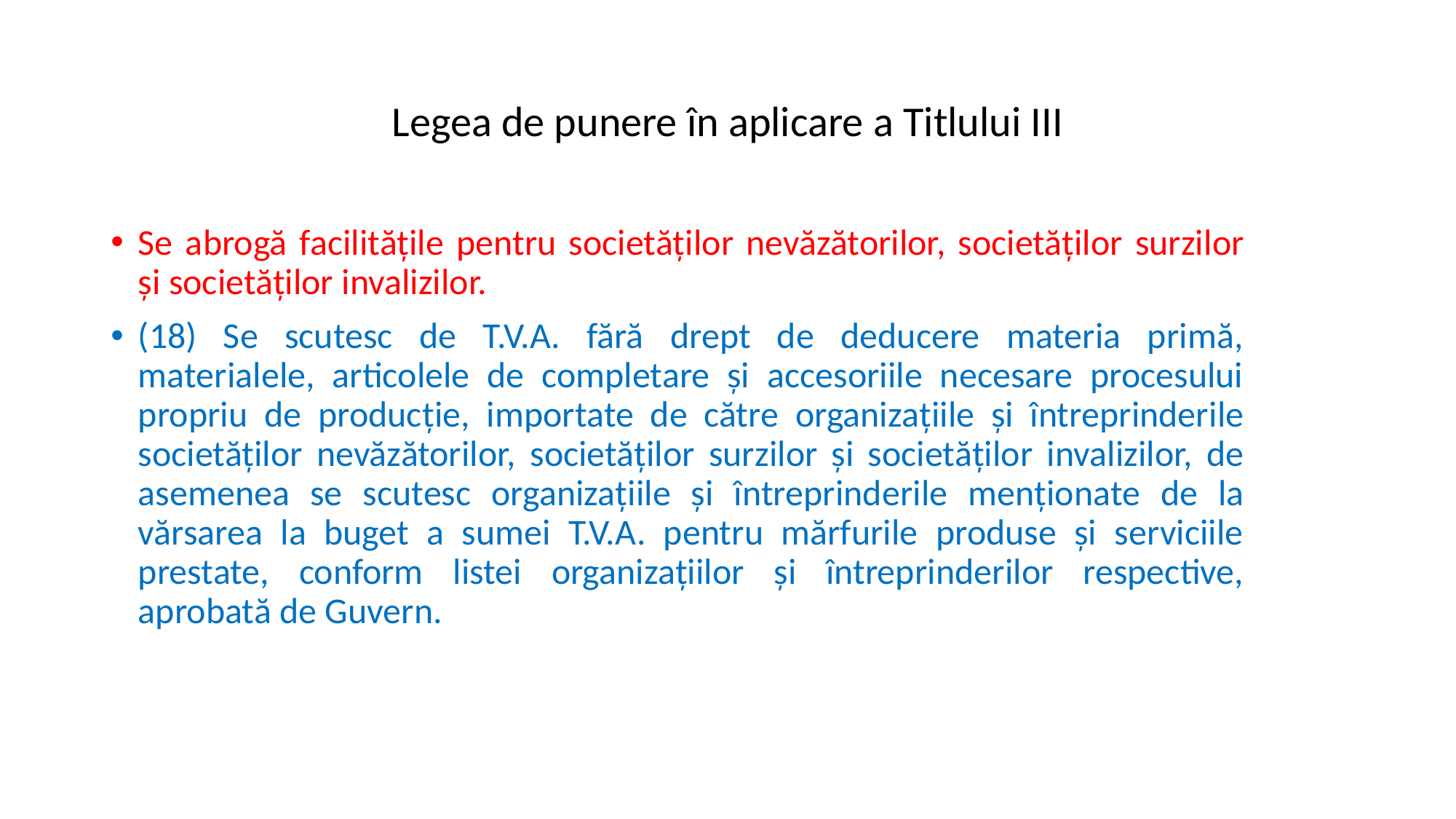

# Legea de punere în aplicare a Titlului III
Se abrogă facilitățile pentru societăţilor nevăzătorilor, societăţilor surzilor şi societăţilor invalizilor.
(18) Se scutesc de T.V.A. fără drept de deducere materia primă, materialele, articolele de completare şi accesoriile necesare procesului propriu de producţie, importate de către organizaţiile şi întreprinderile societăţilor nevăzătorilor, societăţilor surzilor şi societăţilor invalizilor, de asemenea se scutesc organizaţiile şi întreprinderile menţionate de la vărsarea la buget a sumei T.V.A. pentru mărfurile produse şi serviciile prestate, conform listei organizaţiilor şi întreprinderilor respective, aprobată de Guvern.